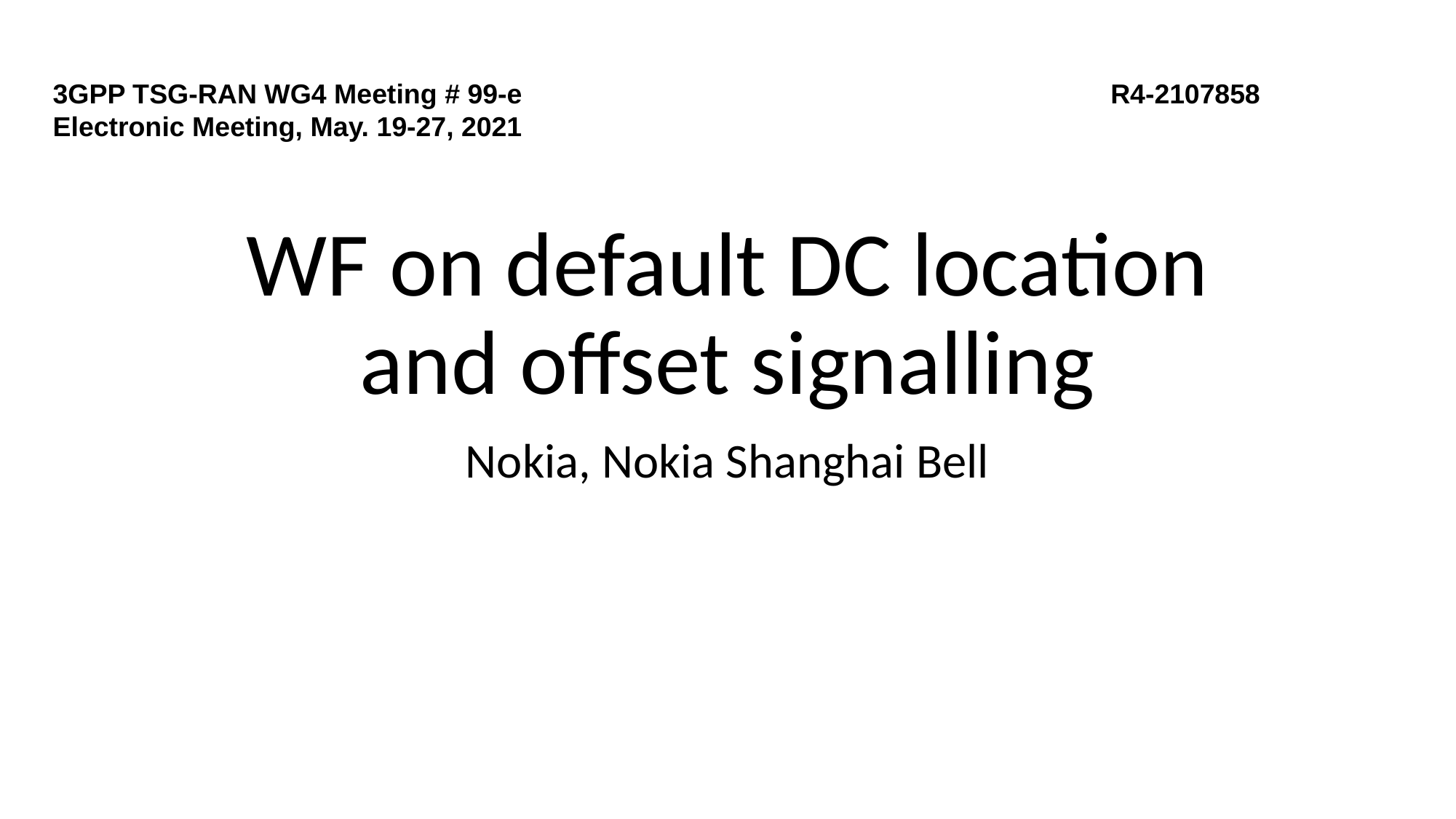

3GPP TSG-RAN WG4 Meeting # 99-e	                                                                   R4-2107858
Electronic Meeting, May. 19-27, 2021

# WF on default DC location and offset signalling
Nokia, Nokia Shanghai Bell